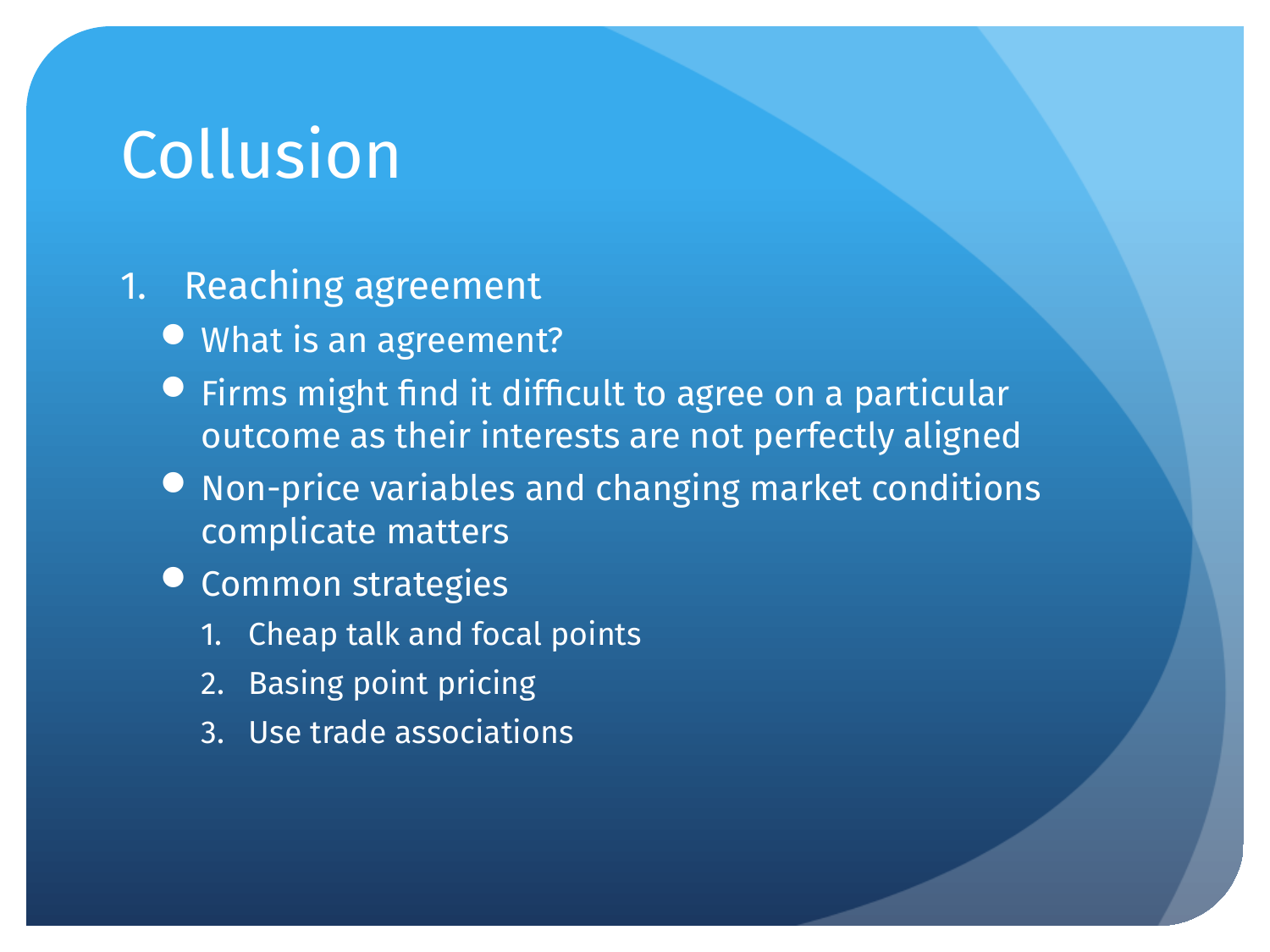

# Collusion
Reaching agreement
What is an agreement?
Firms might find it difficult to agree on a particular outcome as their interests are not perfectly aligned
Non-price variables and changing market conditions complicate matters
Common strategies
Cheap talk and focal points
Basing point pricing
Use trade associations